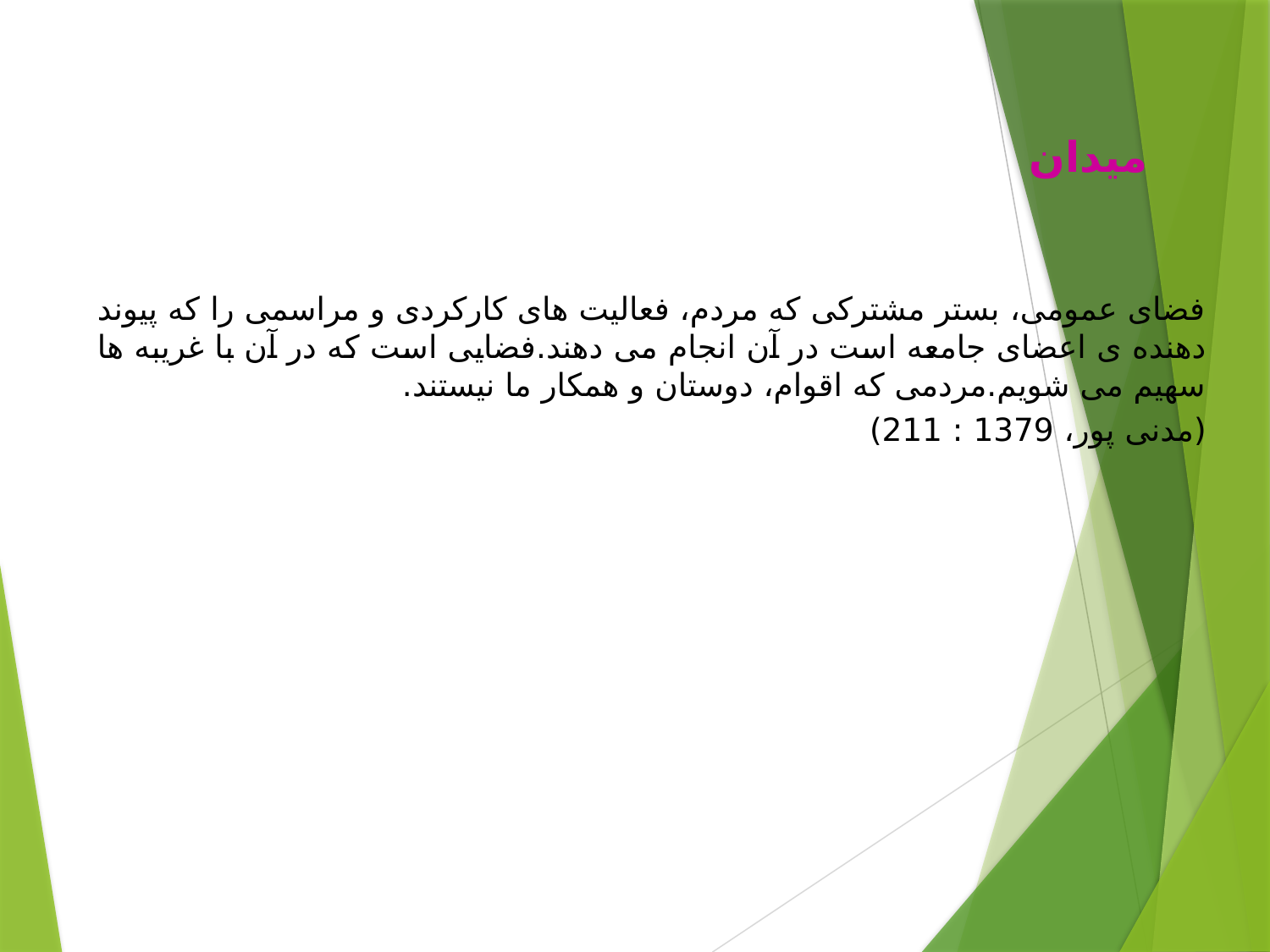

میدان
فضای عمومی، بستر مشترکی که مردم، فعالیت های کارکردی و مراسمی را که پیوند دهنده ی اعضای جامعه است در آن انجام می دهند.فضایی است که در آن با غریبه ها سهیم می شویم.مردمی که اقوام، دوستان و همکار ما نیستند.
(مدنی پور، 1379 : 211)